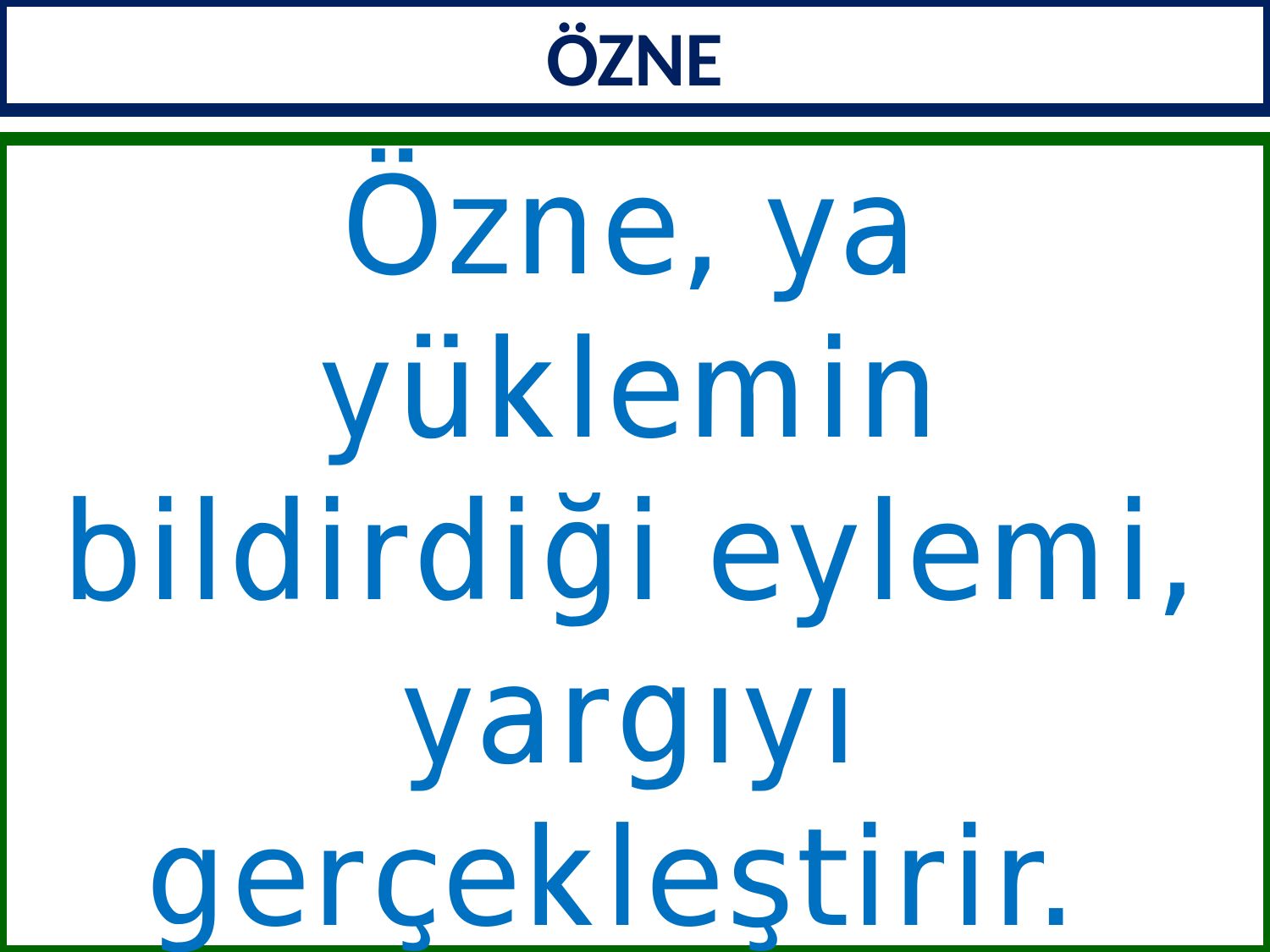

ÖZNE
Özne, ya yüklemin bildirdiği eylemi, yargıyı gerçekleştirir.